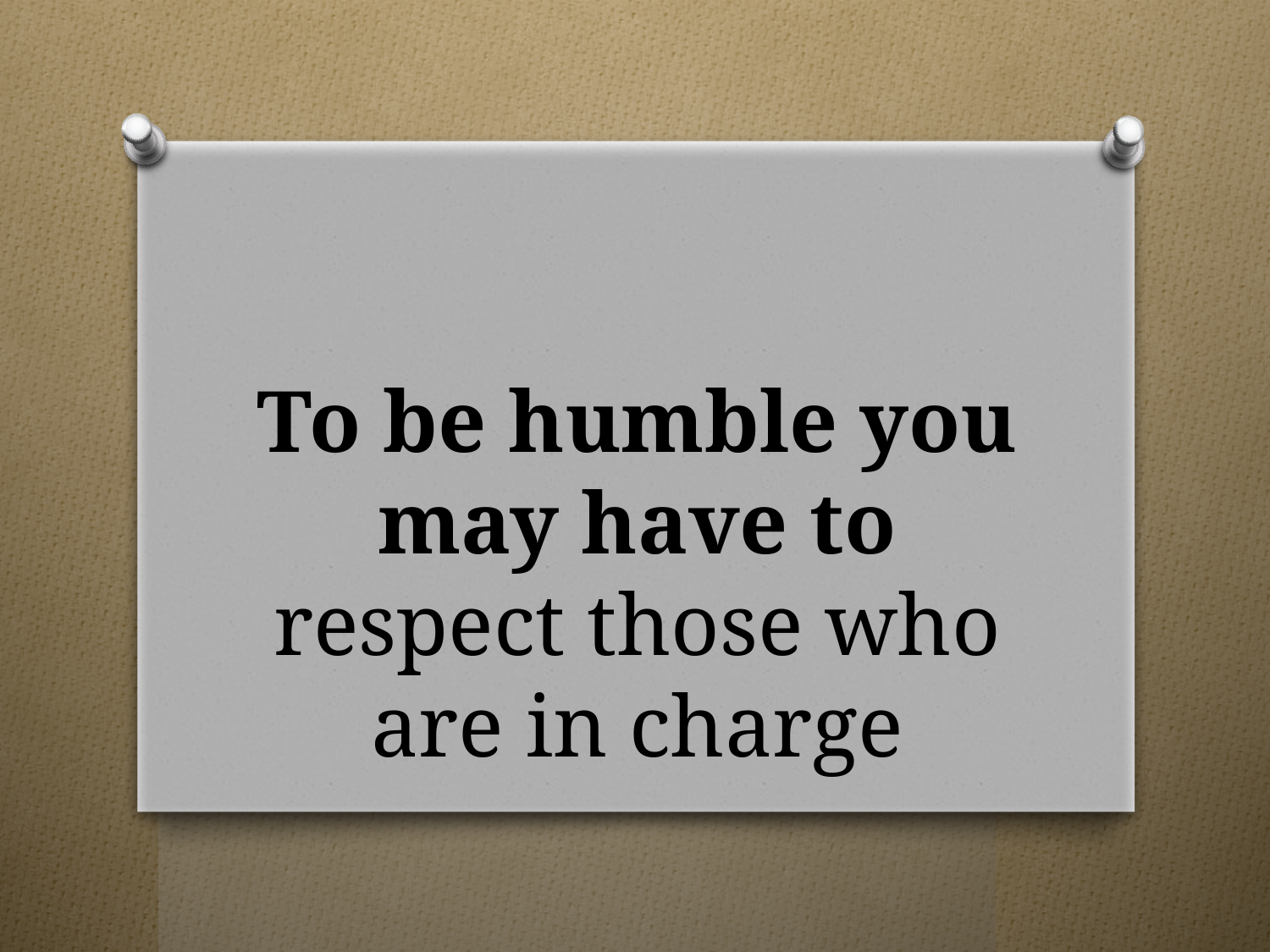

# To be humble you may have to respect those who are in charge